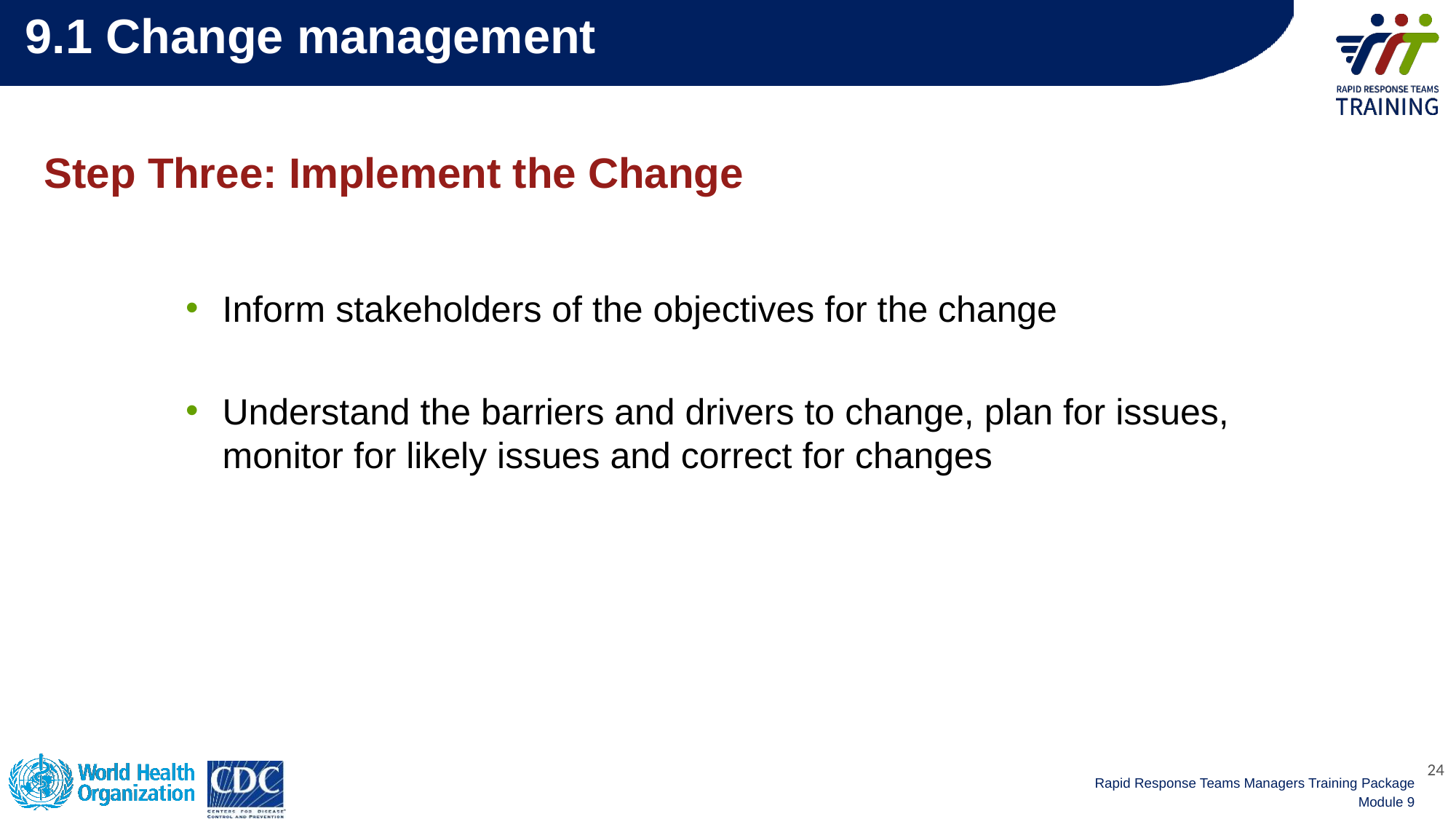

9.1 Change management
# Step Three: Implement the Change
Inform stakeholders of the objectives for the change

Understand the barriers and drivers to change, plan for issues, monitor for likely issues and correct for changes

24